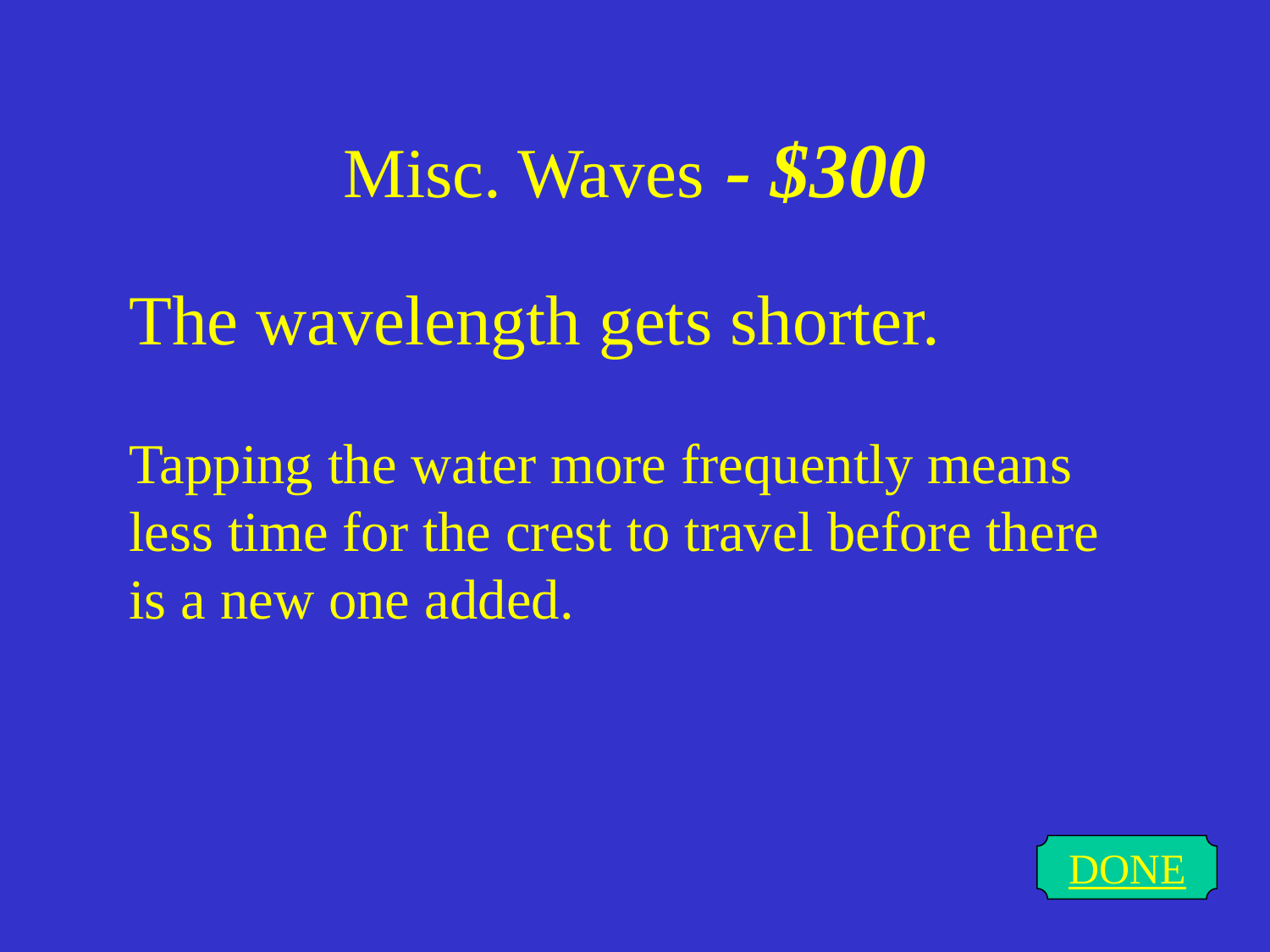

# Misc. Waves - $300
The wavelength gets shorter.

Tapping the water more frequently means less time for the crest to travel before there is a new one added.

DONE